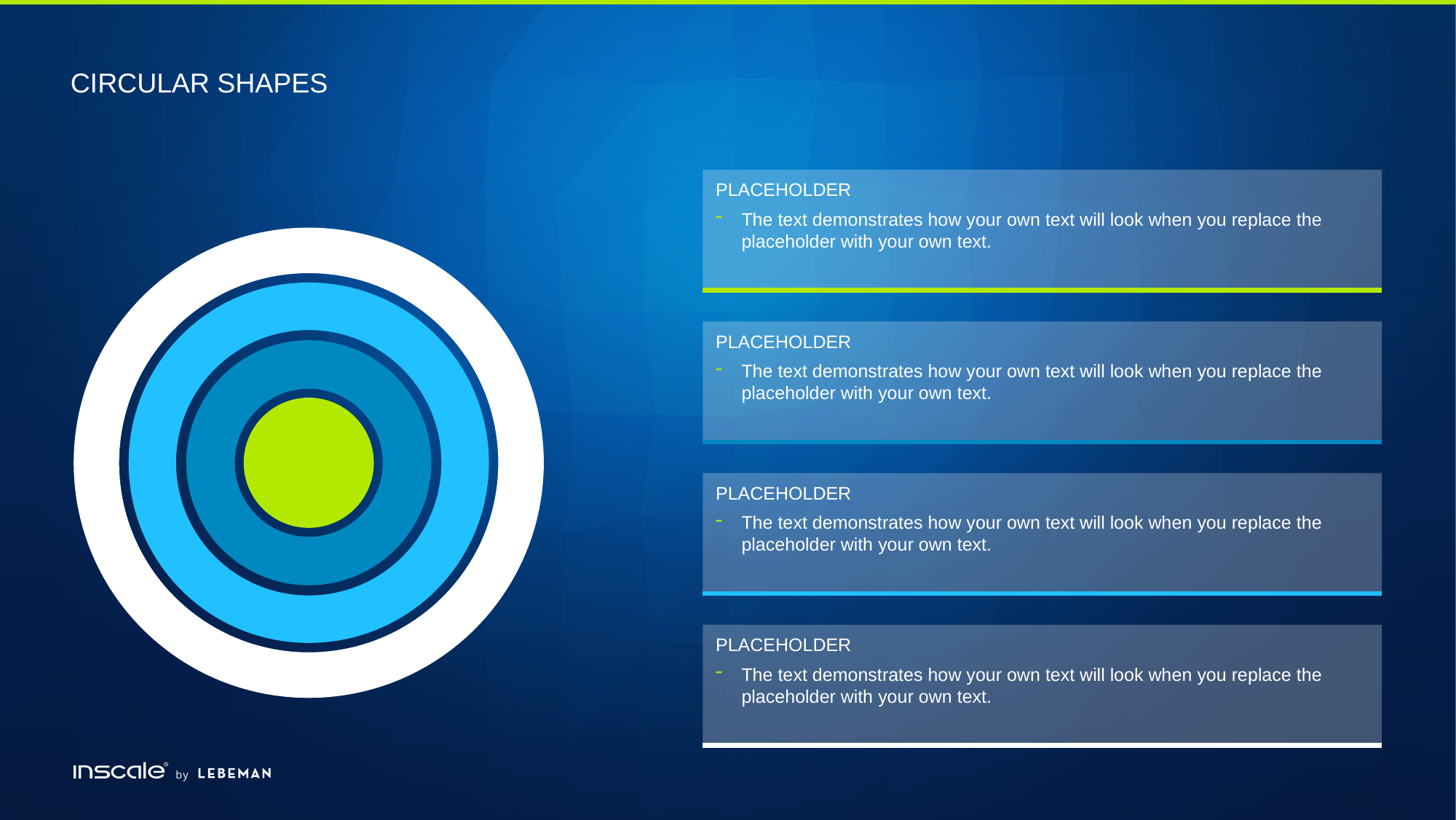

# Circular shapes

Placeholder
The text demonstrates how your own text will look when you replace the placeholder with your own text.
Placeholder
The text demonstrates how your own text will look when you replace the placeholder with your own text.
Placeholder
The text demonstrates how your own text will look when you replace the placeholder with your own text.
Placeholder
The text demonstrates how your own text will look when you replace the placeholder with your own text.